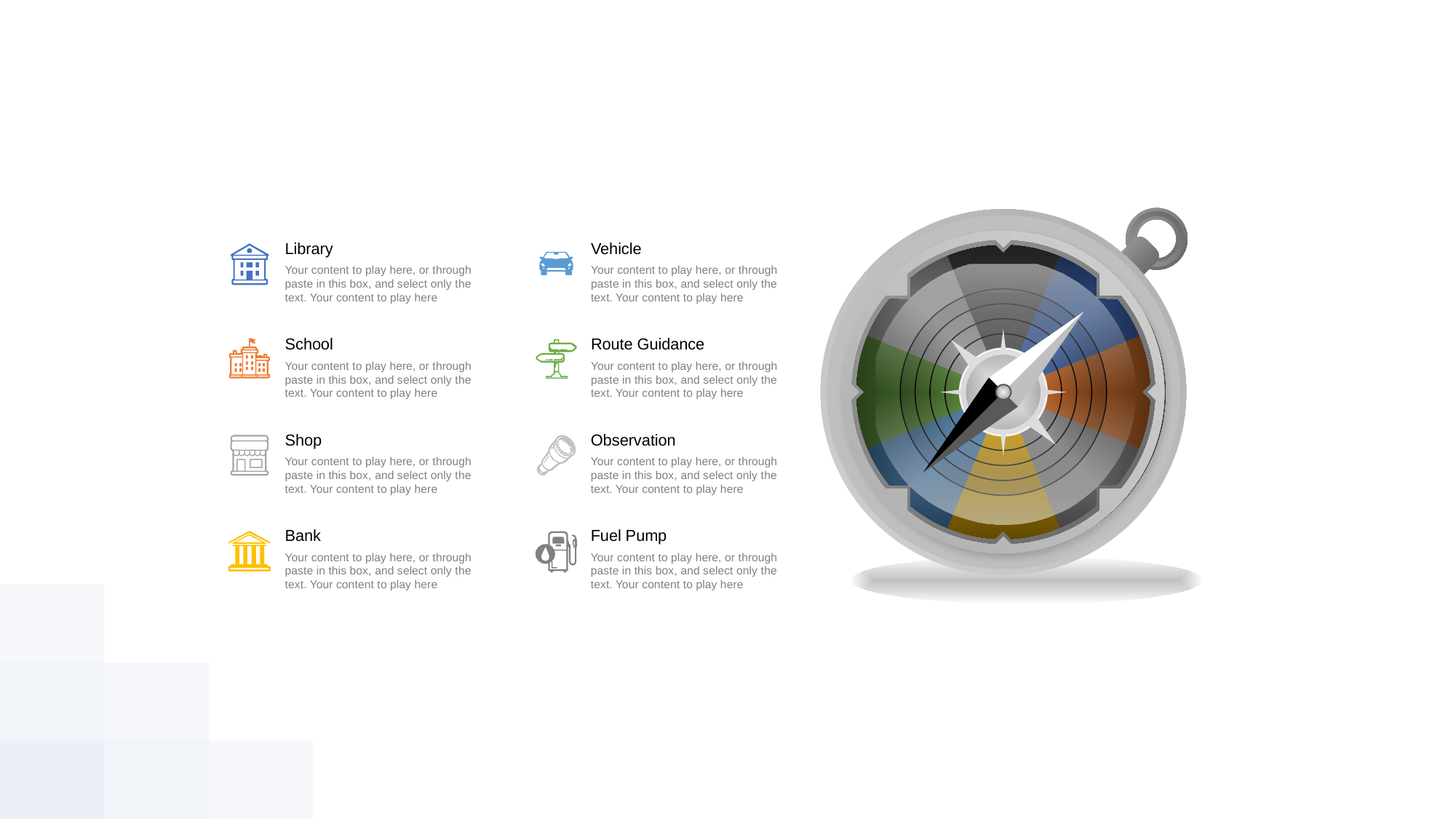

Library
Your content to play here, or through paste in this box, and select only the text. Your content to play here
Vehicle
Your content to play here, or through paste in this box, and select only the text. Your content to play here

School
Your content to play here, or through paste in this box, and select only the text. Your content to play here
Route Guidance
Your content to play here, or through paste in this box, and select only the text. Your content to play here

Shop
Your content to play here, or through paste in this box, and select only the text. Your content to play here
Observation
Your content to play here, or through paste in this box, and select only the text. Your content to play here

Bank
Your content to play here, or through paste in this box, and select only the text. Your content to play here
Fuel Pump
Your content to play here, or through paste in this box, and select only the text. Your content to play here